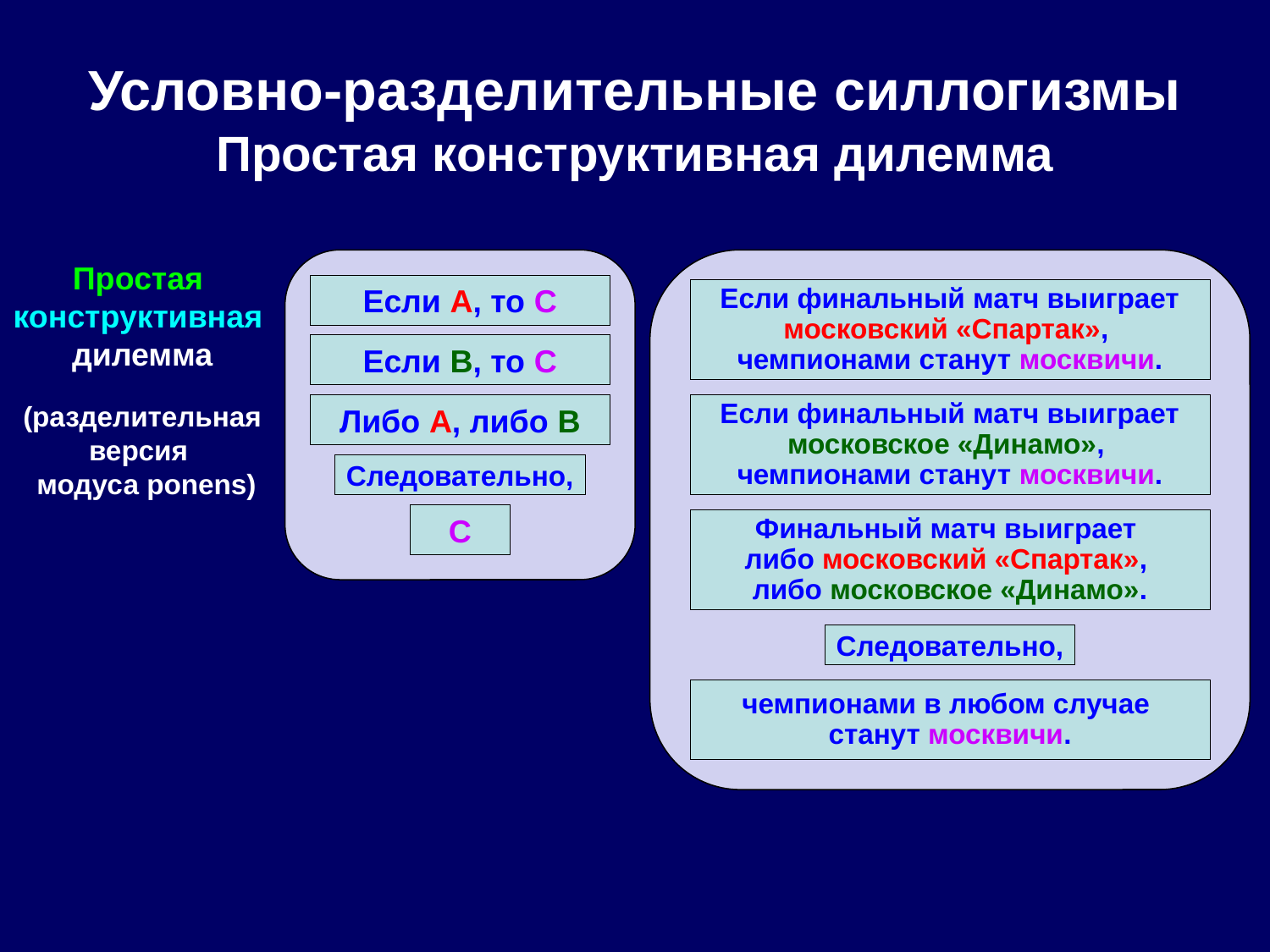

# Условно-разделительные силлогизмы Простая конструктивная дилемма

Простая
конструктивная
дилемма
Если A, то C
Если финальный матч выиграет московский «Спартак»,
чемпионами станут москвичи.
Если B, то C
(разделительная версия
 модуса ponens)
Либо A, либо B
Если финальный матч выиграет московское «Динамо»,
чемпионами станут москвичи.
Следовательно,
С
Финальный матч выиграет
либо московский «Спартак»,
либо московское «Динамо».
Следовательно,
чемпионами в любом случае
станут москвичи.